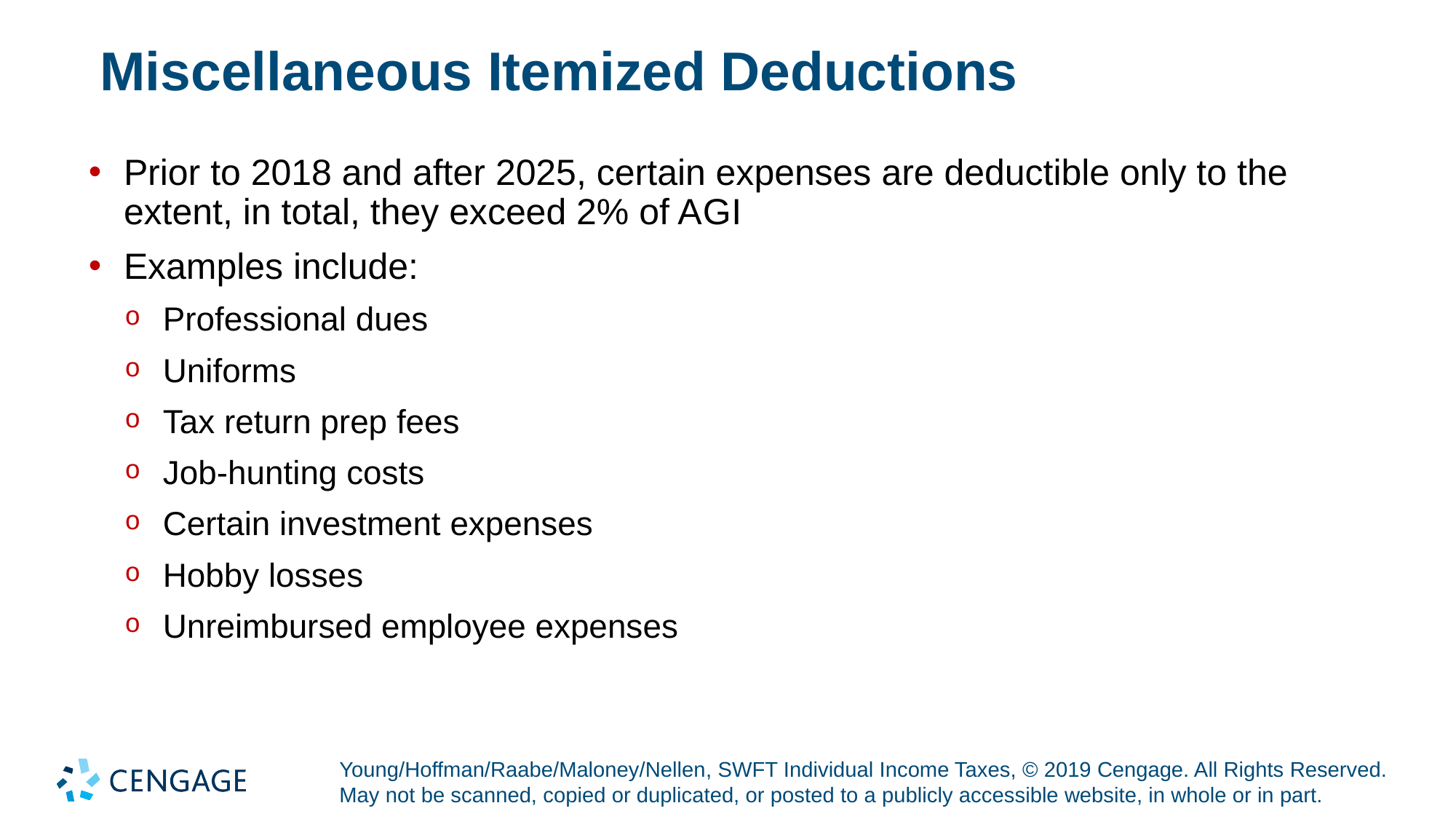

# Miscellaneous Itemized Deductions
Prior to 2018 and after 2025, certain expenses are deductible only to the extent, in total, they exceed 2% of A G I
Examples include:
Professional dues
Uniforms
Tax return prep fees
Job-hunting costs
Certain investment expenses
Hobby losses
Unreimbursed employee expenses